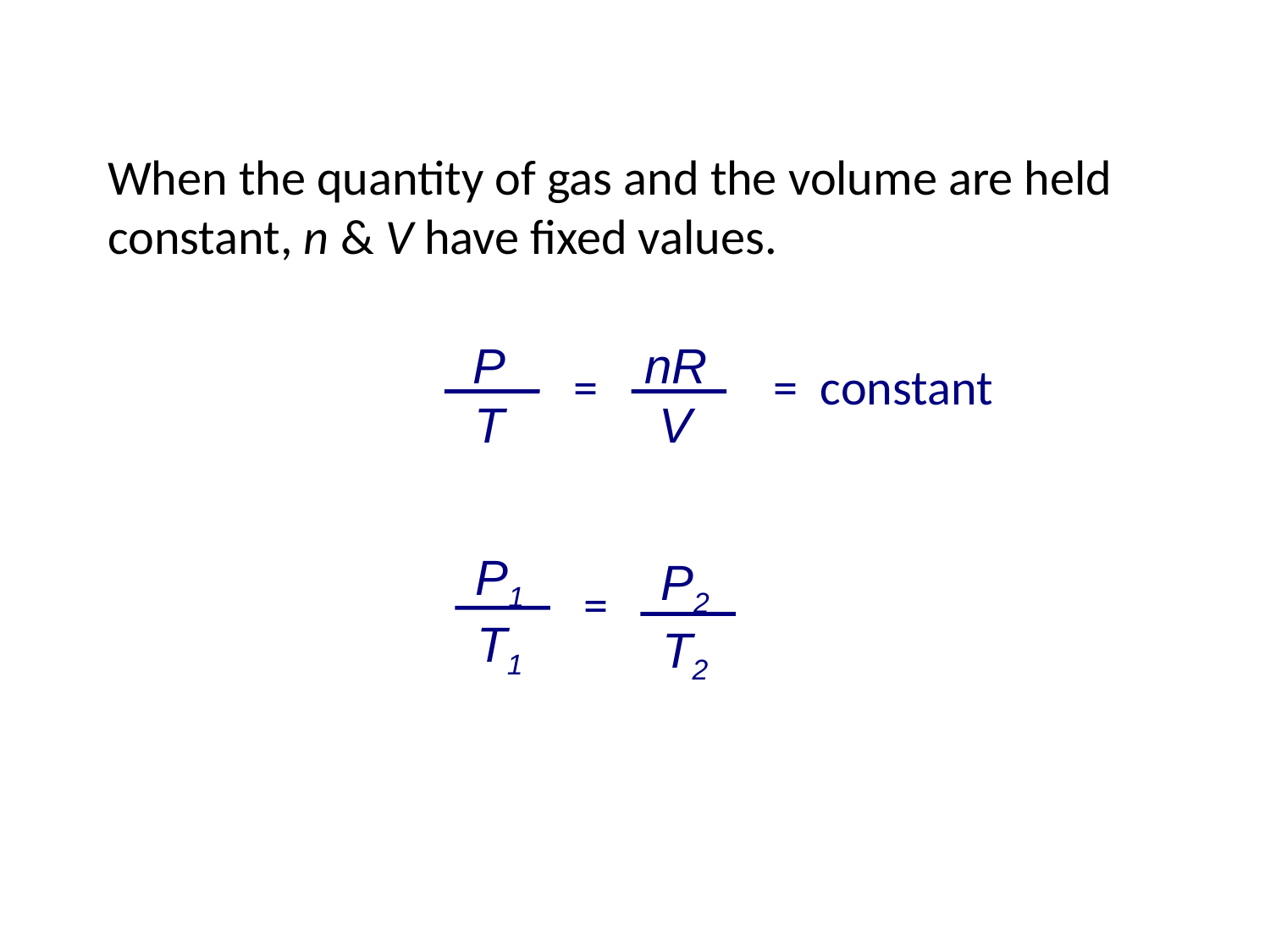

When the quantity of gas and the volume are held constant, n & V have fixed values.

P
T

nR
V

 =
 =  constant
P1
T1

P2
T2

 =